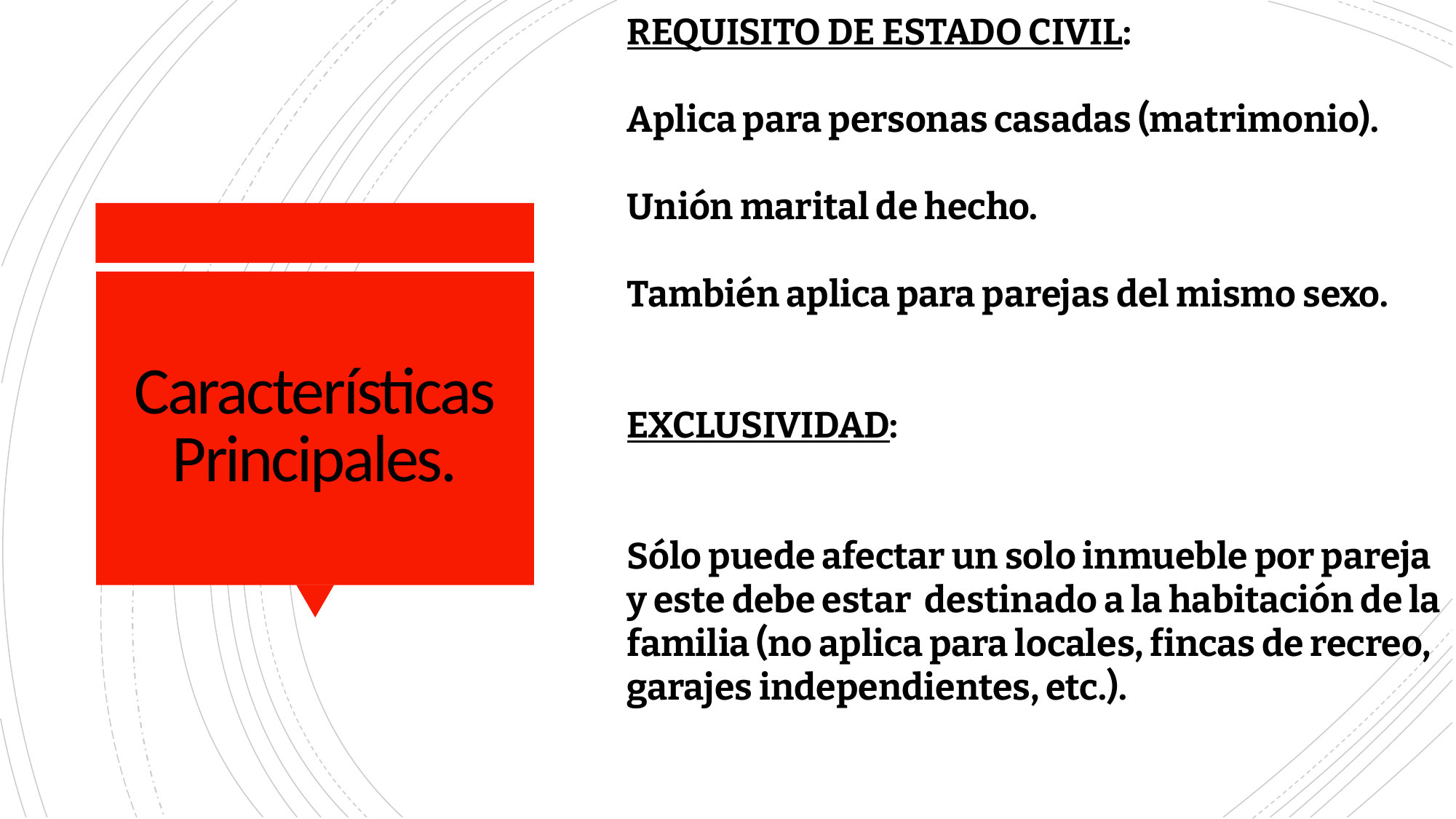

REQUISITO DE ESTADO CIVIL:

Aplica para personas casadas (matrimonio).

Unión marital de hecho.

También aplica para parejas del mismo sexo.

EXCLUSIVIDAD:

Sólo puede afectar un solo inmueble por pareja y este debe estar  destinado a la habitación de la familia (no aplica para locales, fincas de recreo, garajes independientes, etc.).
# Características Principales.